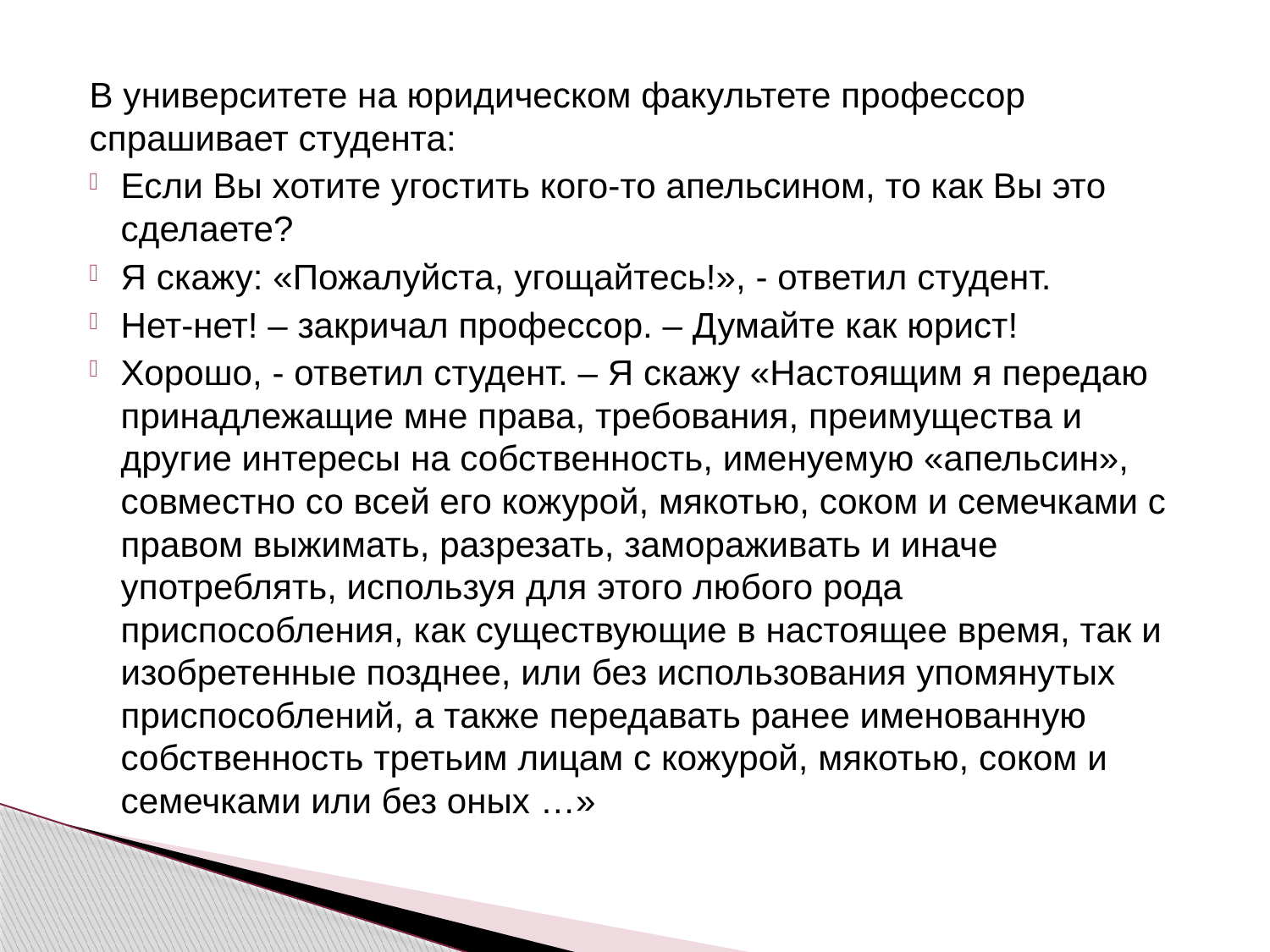

В университете на юридическом факультете профессор спрашивает студента:
Если Вы хотите угостить кого-то апельсином, то как Вы это сделаете?
Я скажу: «Пожалуйста, угощайтесь!», - ответил студент.
Нет-нет! – закричал профессор. – Думайте как юрист!
Хорошо, - ответил студент. – Я скажу «Настоящим я передаю принадлежащие мне права, требования, преимущества и другие интересы на собственность, именуемую «апельсин», совместно со всей его кожурой, мякотью, соком и семечками с правом выжимать, разрезать, замораживать и иначе употреблять, используя для этого любого рода приспособления, как существующие в настоящее время, так и изобретенные позднее, или без использования упомянутых приспособлений, а также передавать ранее именованную собственность третьим лицам с кожурой, мякотью, соком и семечками или без оных …»